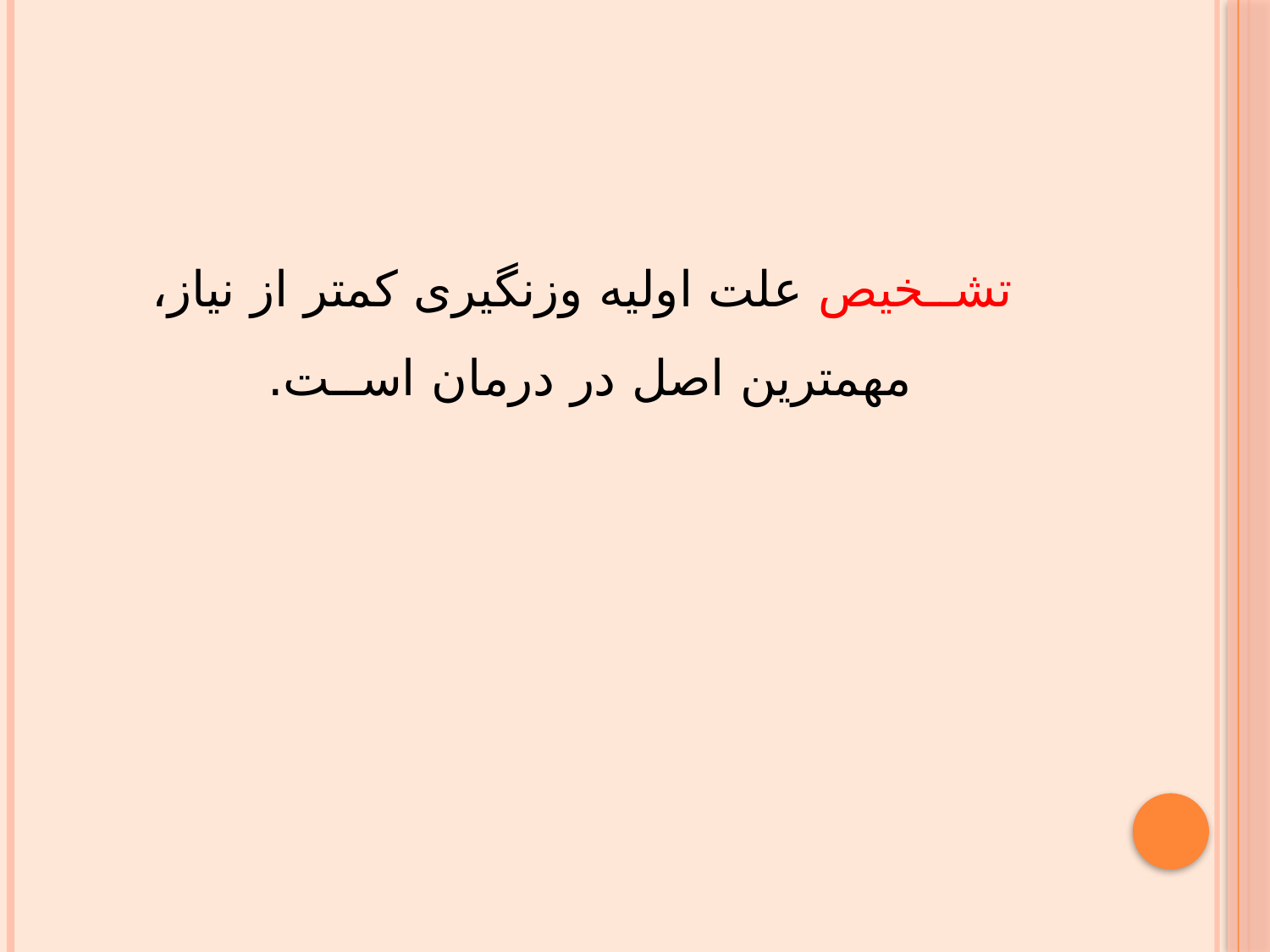

#
تشــخيص علت اوليه وزنگيرى كمتر از نياز، مهمترين اصل در درمان اســت.